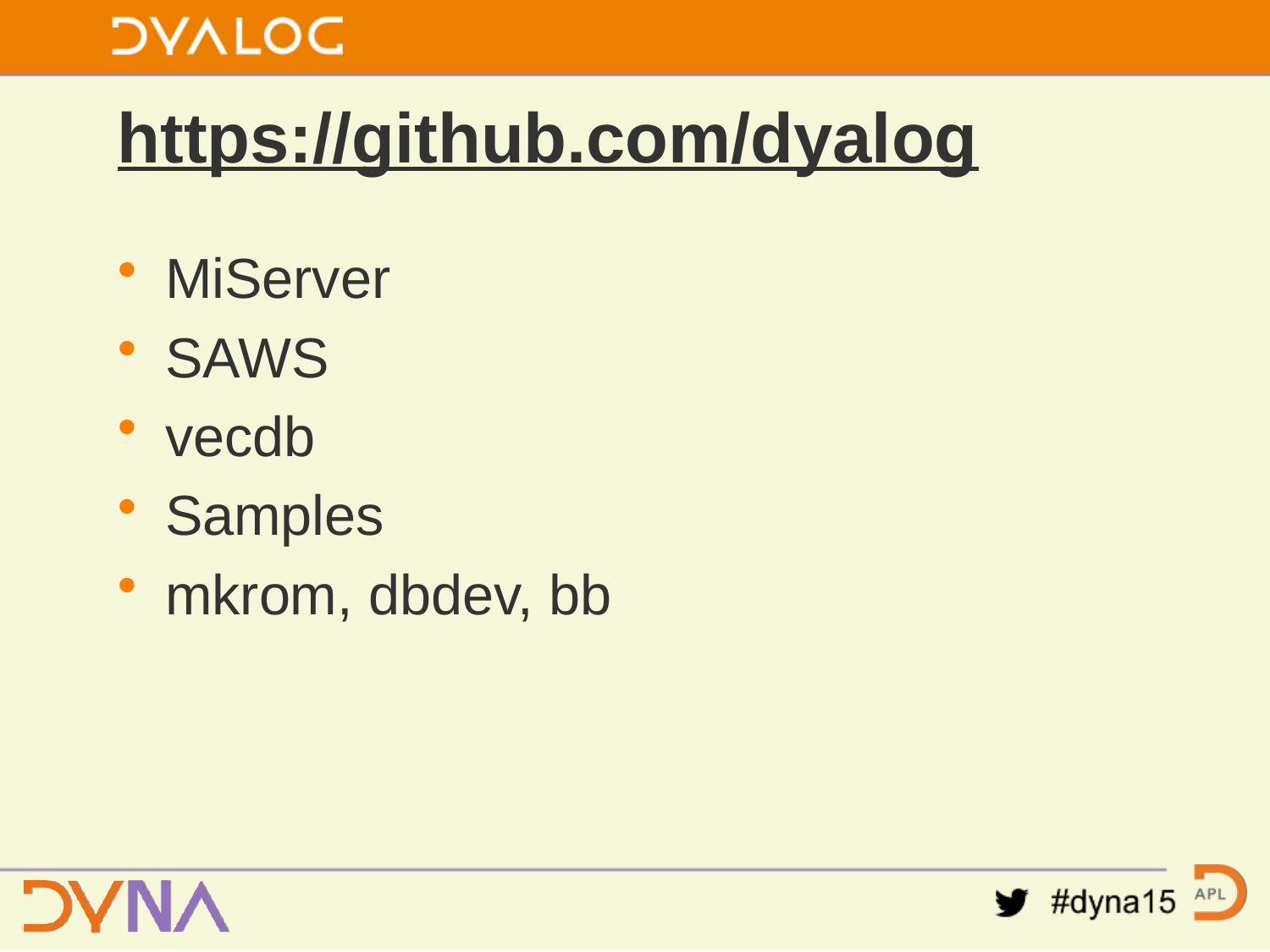

# https://github.com/dyalog
MiServer
SAWS
vecdb
Samples
mkrom, dbdev, bb